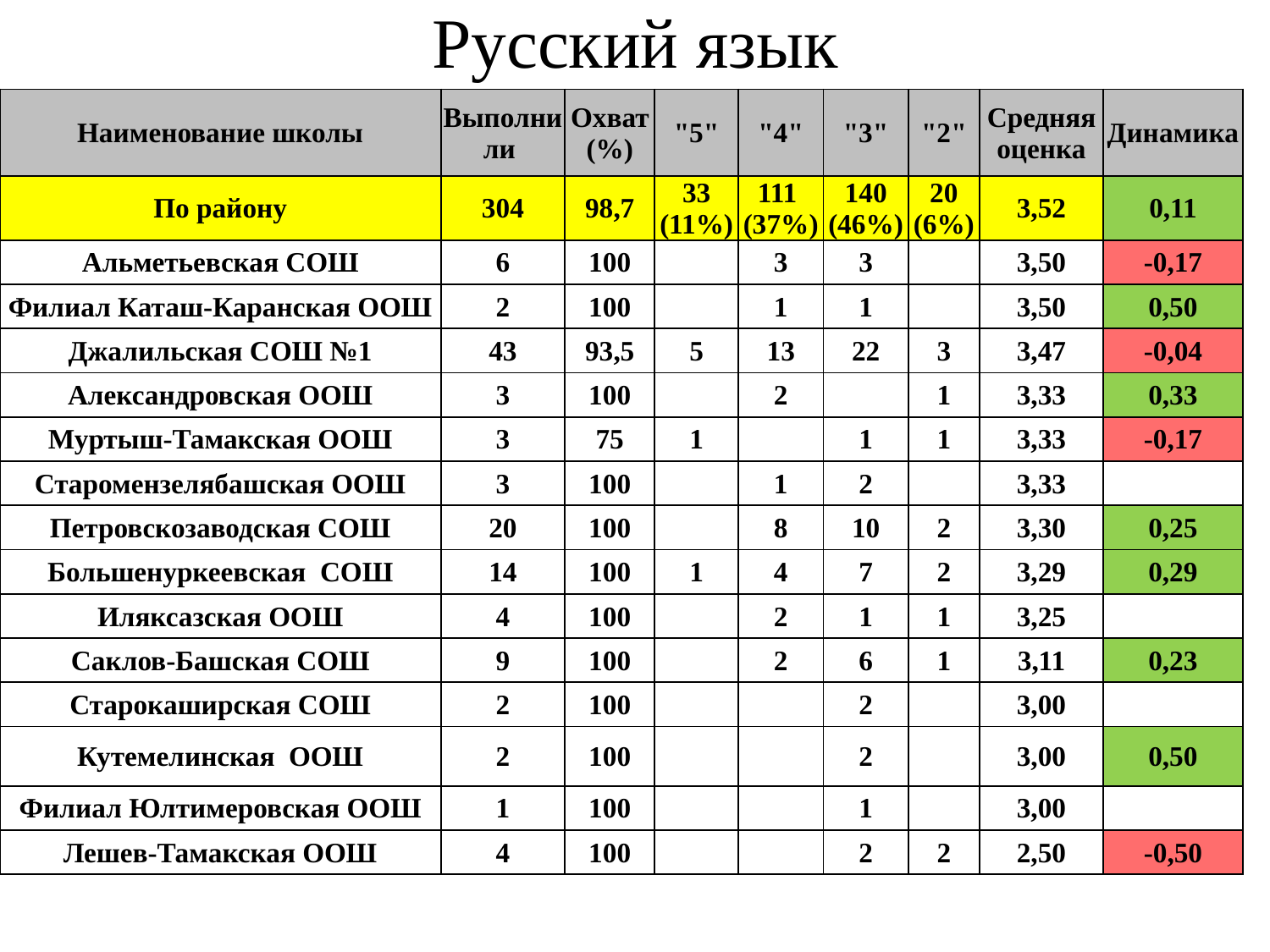

# Русский язык
| Наименование школы | Выполнили | Охват (%) | "5" | "4" | "3" | "2" | Средняя оценка | Динамика |
| --- | --- | --- | --- | --- | --- | --- | --- | --- |
| По району | 304 | 98,7 | 33 (11%) | 111 (37%) | 140 (46%) | 20 (6%) | 3,52 | 0,11 |
| Альметьевская СОШ | 6 | 100 |  | 3 | 3 |  | 3,50 | -0,17 |
| Филиал Каташ-Каранская ООШ | 2 | 100 |  | 1 | 1 |  | 3,50 | 0,50 |
| Джалильская СОШ №1 | 43 | 93,5 | 5 | 13 | 22 | 3 | 3,47 | -0,04 |
| Александровская ООШ | 3 | 100 |  | 2 |  | 1 | 3,33 | 0,33 |
| Муртыш-Тамакская ООШ | 3 | 75 | 1 |  | 1 | 1 | 3,33 | -0,17 |
| Старомензелябашская ООШ | 3 | 100 |  | 1 | 2 |  | 3,33 |  |
| Петровскозаводская СОШ | 20 | 100 |  | 8 | 10 | 2 | 3,30 | 0,25 |
| Большенуркеевская СОШ | 14 | 100 | 1 | 4 | 7 | 2 | 3,29 | 0,29 |
| Иляксазская ООШ | 4 | 100 |  | 2 | 1 | 1 | 3,25 |  |
| Саклов-Башская СОШ | 9 | 100 |  | 2 | 6 | 1 | 3,11 | 0,23 |
| Старокаширская СОШ | 2 | 100 |  |  | 2 |  | 3,00 |  |
| Кутемелинская ООШ | 2 | 100 |  |  | 2 |  | 3,00 | 0,50 |
| Филиал Юлтимеровская ООШ | 1 | 100 |  |  | 1 |  | 3,00 |  |
| Лешев-Тамакская ООШ | 4 | 100 |  |  | 2 | 2 | 2,50 | -0,50 |